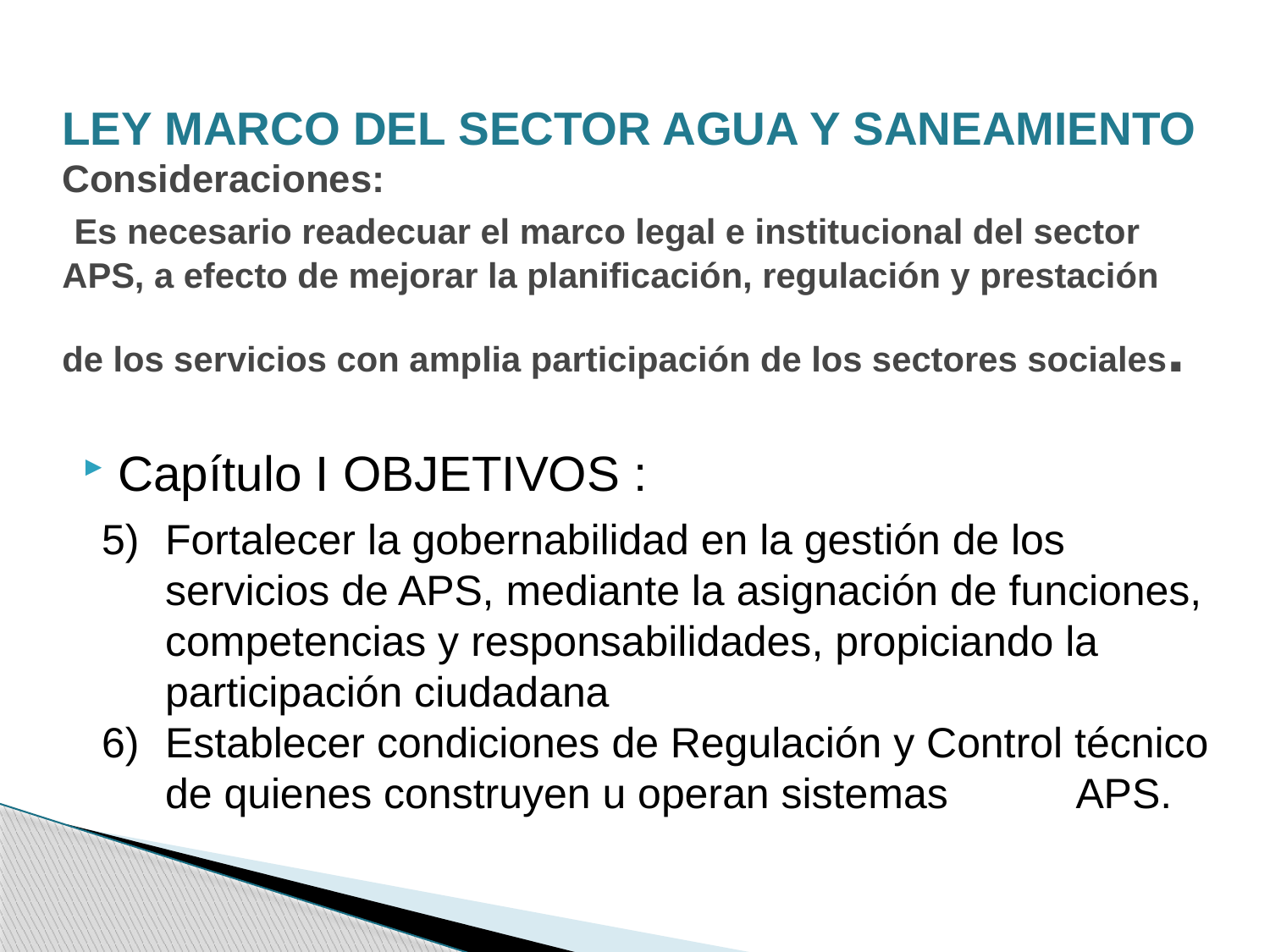

# LEY MARCO DEL SECTOR AGUA Y SANEAMIENTO Consideraciones: Es necesario readecuar el marco legal e institucional del sector APS, a efecto de mejorar la planificación, regulación y prestación de los servicios con amplia participación de los sectores sociales.
Capítulo I OBJETIVOS :
Fortalecer la gobernabilidad en la gestión de los servicios de APS, mediante la asignación de funciones, competencias y responsabilidades, propiciando la participación ciudadana
Establecer condiciones de Regulación y Control técnico de quienes construyen u operan sistemas           APS.